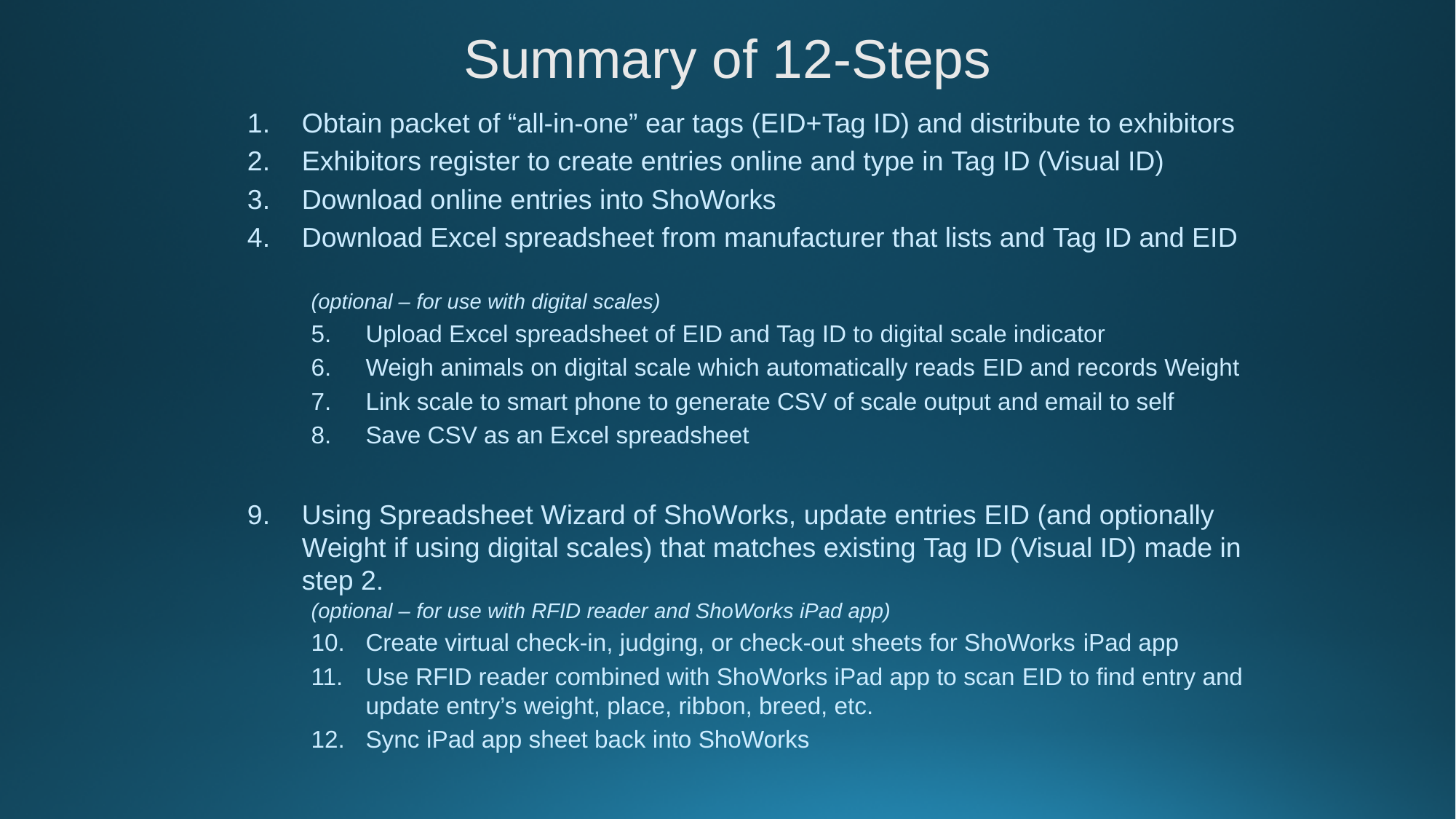

Summary of 12-Steps
Obtain packet of “all-in-one” ear tags (EID+Tag ID) and distribute to exhibitors
Exhibitors register to create entries online and type in Tag ID (Visual ID)
Download online entries into ShoWorks
Download Excel spreadsheet from manufacturer that lists and Tag ID and EID
(optional – for use with digital scales)
Upload Excel spreadsheet of EID and Tag ID to digital scale indicator
Weigh animals on digital scale which automatically reads EID and records Weight
Link scale to smart phone to generate CSV of scale output and email to self
Save CSV as an Excel spreadsheet
Using Spreadsheet Wizard of ShoWorks, update entries EID (and optionally Weight if using digital scales) that matches existing Tag ID (Visual ID) made in step 2.
(optional – for use with RFID reader and ShoWorks iPad app)
Create virtual check-in, judging, or check-out sheets for ShoWorks iPad app
Use RFID reader combined with ShoWorks iPad app to scan EID to find entry and update entry’s weight, place, ribbon, breed, etc.
Sync iPad app sheet back into ShoWorks